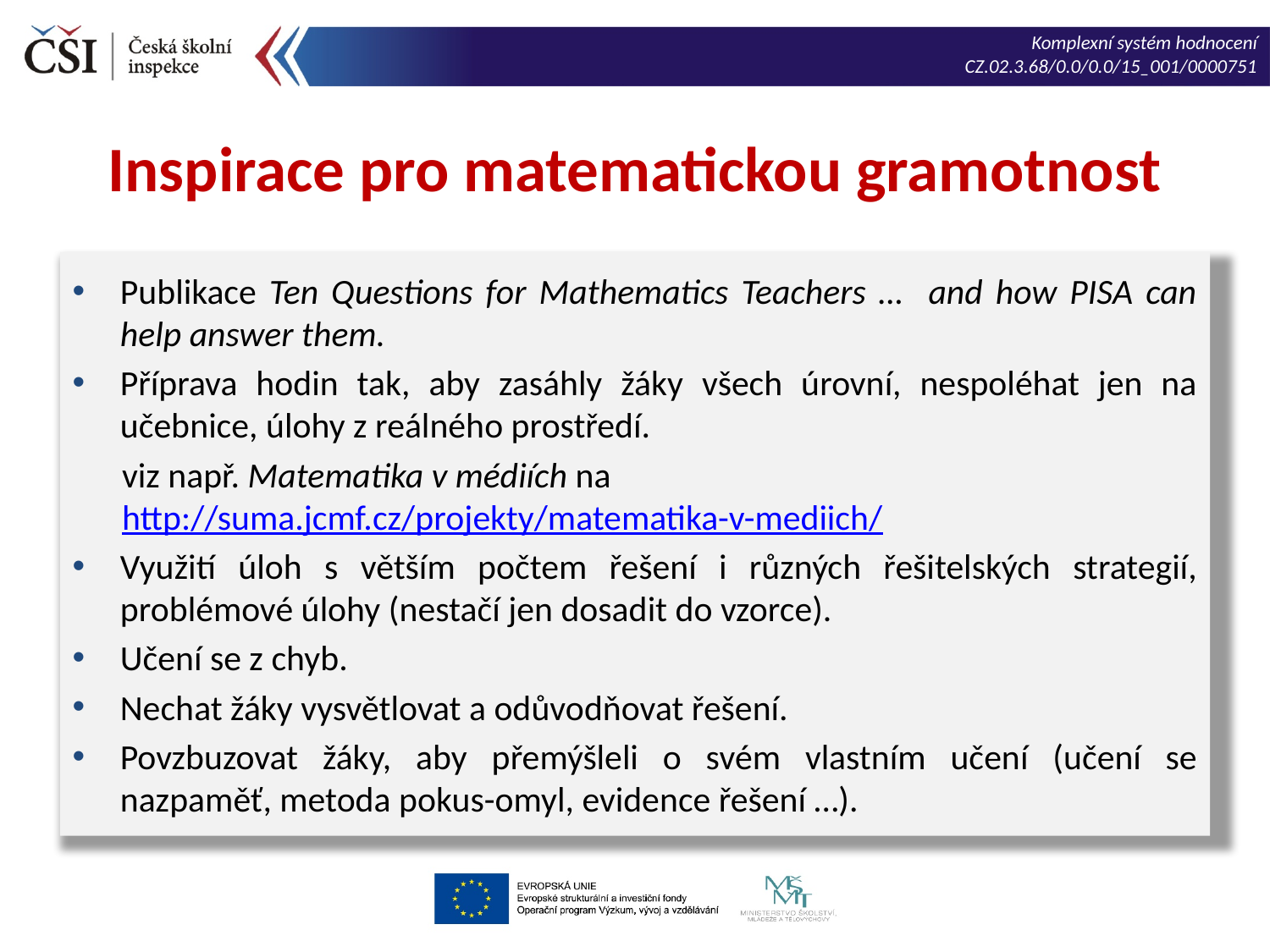

Inspirace pro matematickou gramotnost
Publikace Ten Questions for Mathematics Teachers …  and how PISA can help answer them.
Příprava hodin tak, aby zasáhly žáky všech úrovní, nespoléhat jen na učebnice, úlohy z reálného prostředí.
viz např. Matematika v médiích na
http://suma.jcmf.cz/projekty/matematika-v-mediich/
Využití úloh s větším počtem řešení i různých řešitelských strategií, problémové úlohy (nestačí jen dosadit do vzorce).
Učení se z chyb.
Nechat žáky vysvětlovat a odůvodňovat řešení.
Povzbuzovat žáky, aby přemýšleli o svém vlastním učení (učení se nazpaměť, metoda pokus-omyl, evidence řešení …).